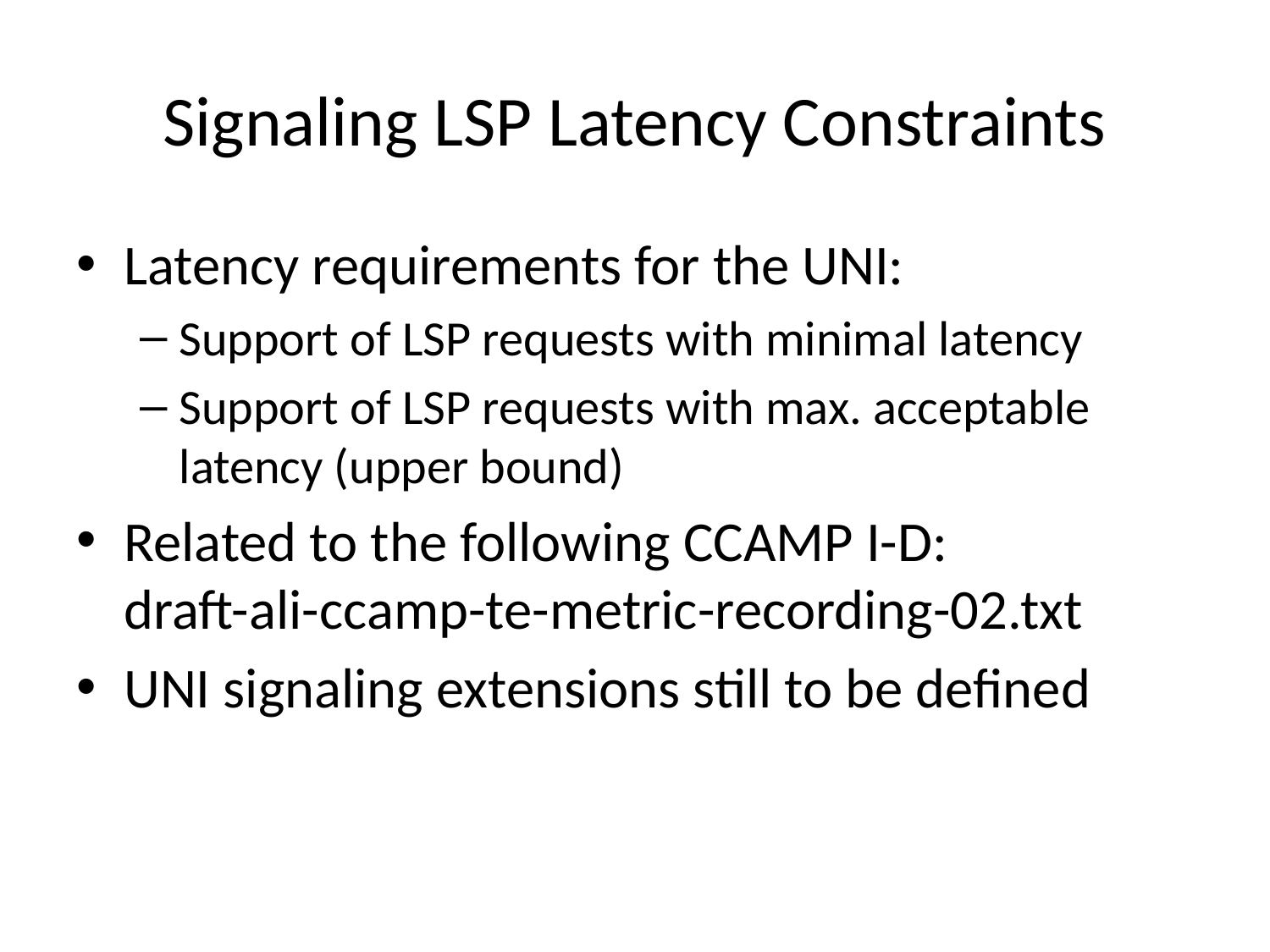

# Signaling LSP Latency Constraints
Latency requirements for the UNI:
Support of LSP requests with minimal latency
Support of LSP requests with max. acceptable latency (upper bound)
Related to the following CCAMP I-D:
draft-ali-ccamp-te-metric-recording-02.txt
UNI signaling extensions still to be defined